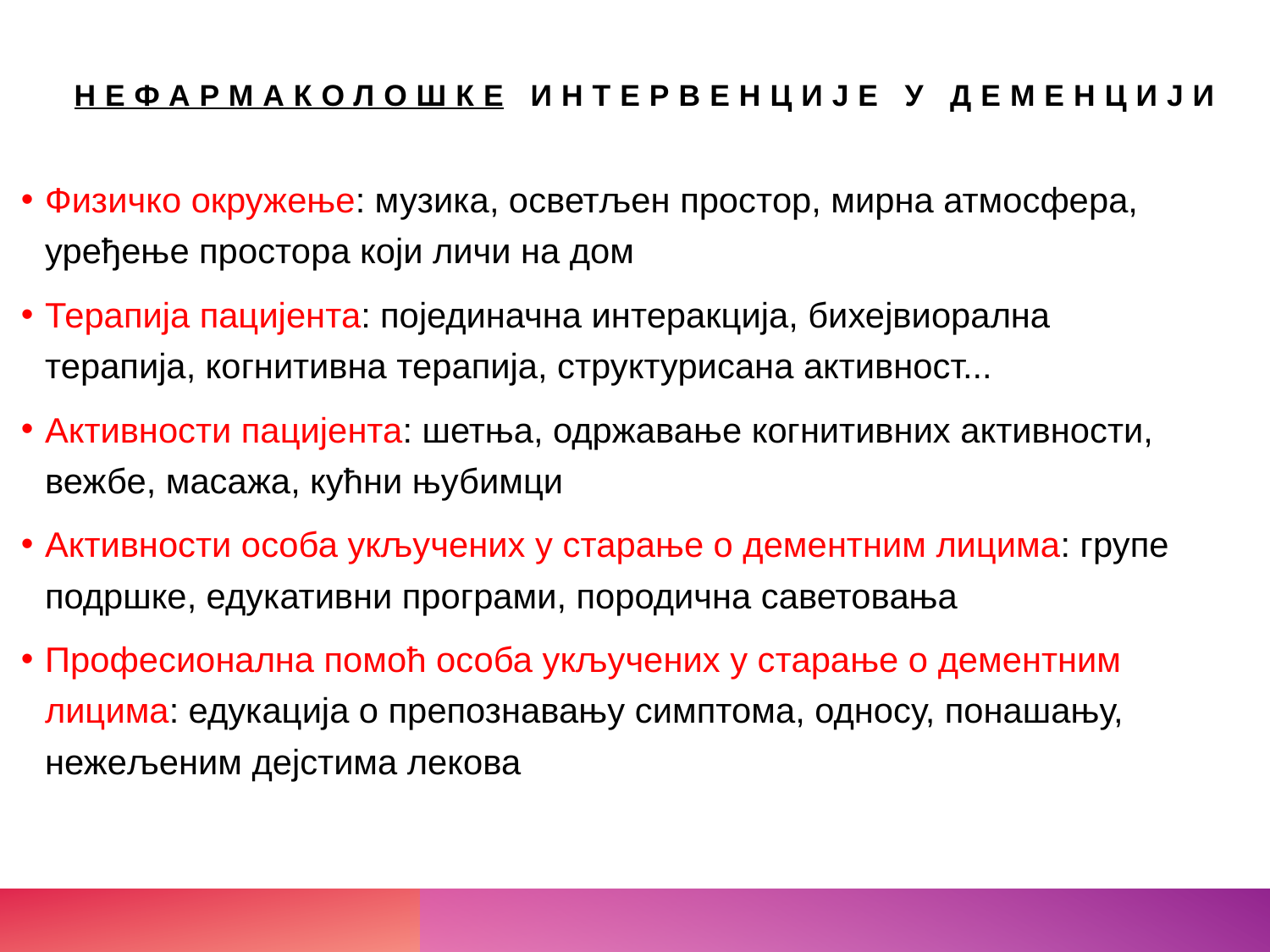

# Нефармаколошке интервенције у деменцији
Физичко окружење: музика, осветљен простор, мирна атмосфера, уређење простора који личи на дом
Терапија пацијента: појединачна интеракција, бихејвиорална терапија, когнитивна терапија, структурисана активност...
Активности пацијента: шетња, одржавање когнитивних активности, вежбе, масажа, кућни њубимци
Активности особа укључених у старање о дементним лицима: групе подршке, едукативни програми, породична саветовања
Професионална помоћ особа укључених у старање о дементним лицима: едукација о препознавању симптома, односу, понашању, нежељеним дејстима лекова